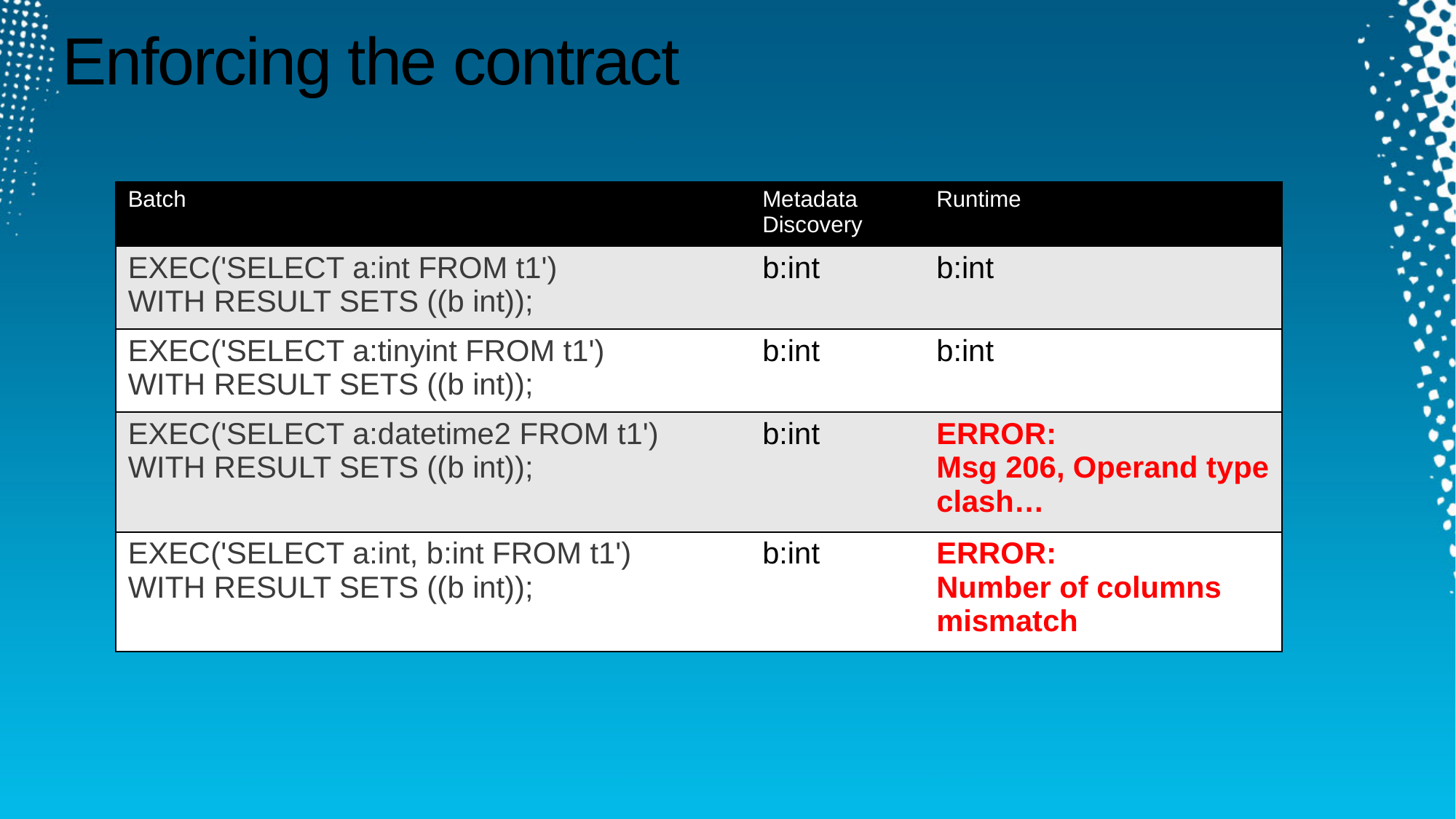

# Enforcing the contract
| Batch | Metadata Discovery | Runtime |
| --- | --- | --- |
| EXEC('SELECT a:int FROM t1') WITH RESULT SETS ((b int)); | b:int | b:int |
| EXEC('SELECT a:tinyint FROM t1') WITH RESULT SETS ((b int)); | b:int | b:int |
| EXEC('SELECT a:datetime2 FROM t1') WITH RESULT SETS ((b int)); | b:int | ERROR: Msg 206, Operand type clash… |
| EXEC('SELECT a:int, b:int FROM t1') WITH RESULT SETS ((b int)); | b:int | ERROR: Number of columns mismatch |